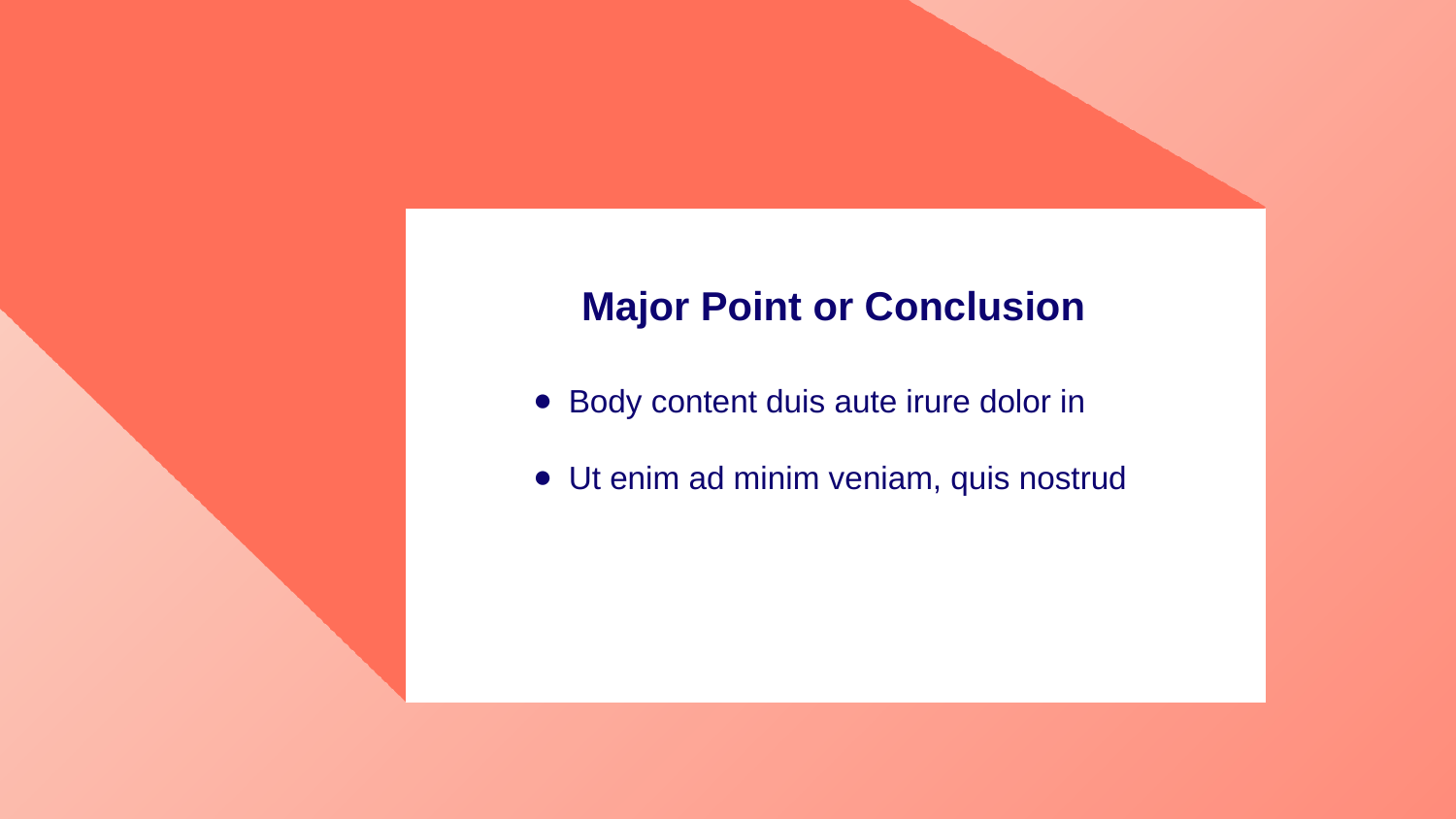

# Major Point or Conclusion
Body content duis aute irure dolor in
Ut enim ad minim veniam, quis nostrud